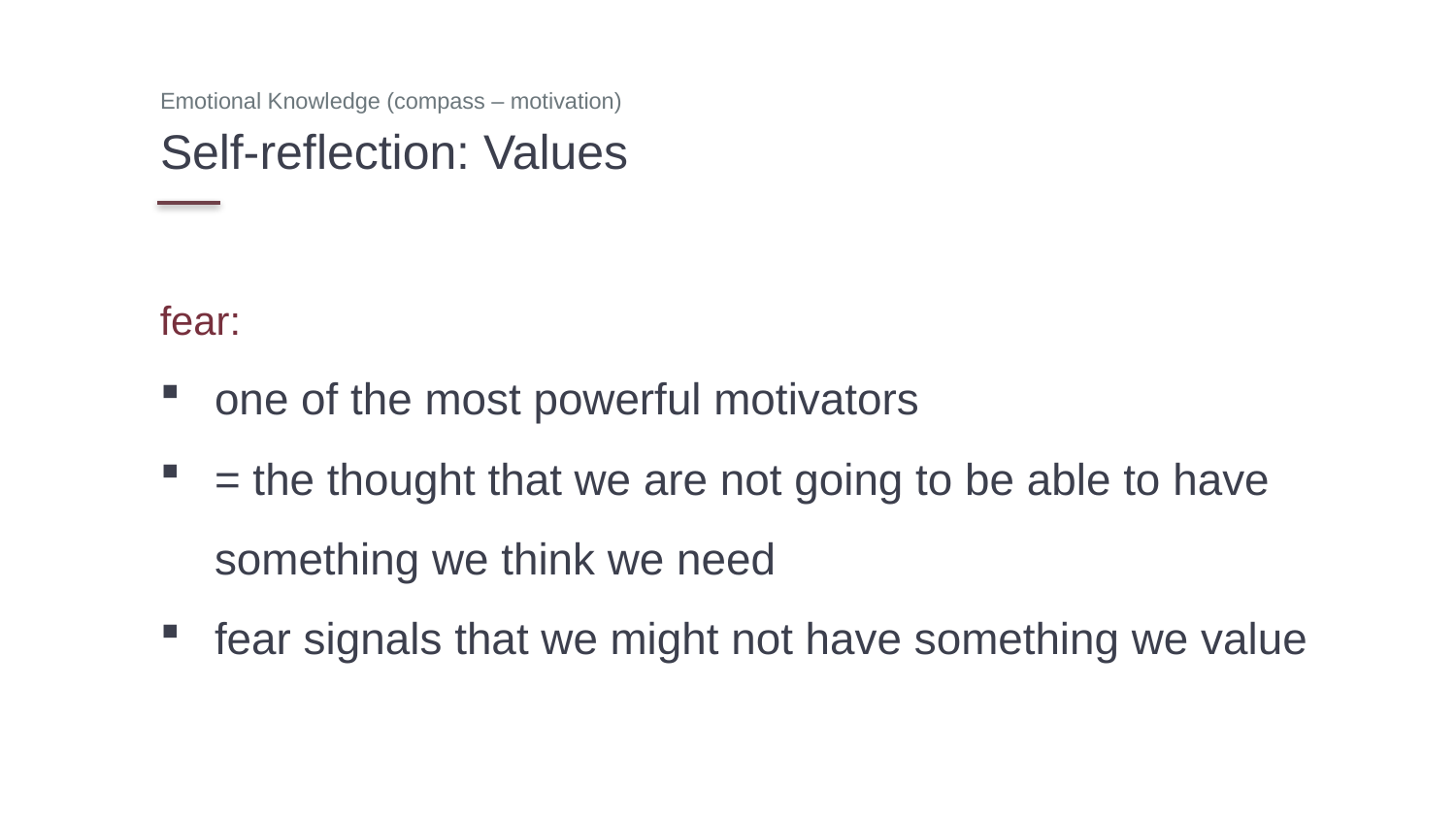

Emotional Knowledge (compass – motivation)
# Self-reflection: Values
fear:
one of the most powerful motivators
= the thought that we are not going to be able to have something we think we need
fear signals that we might not have something we value